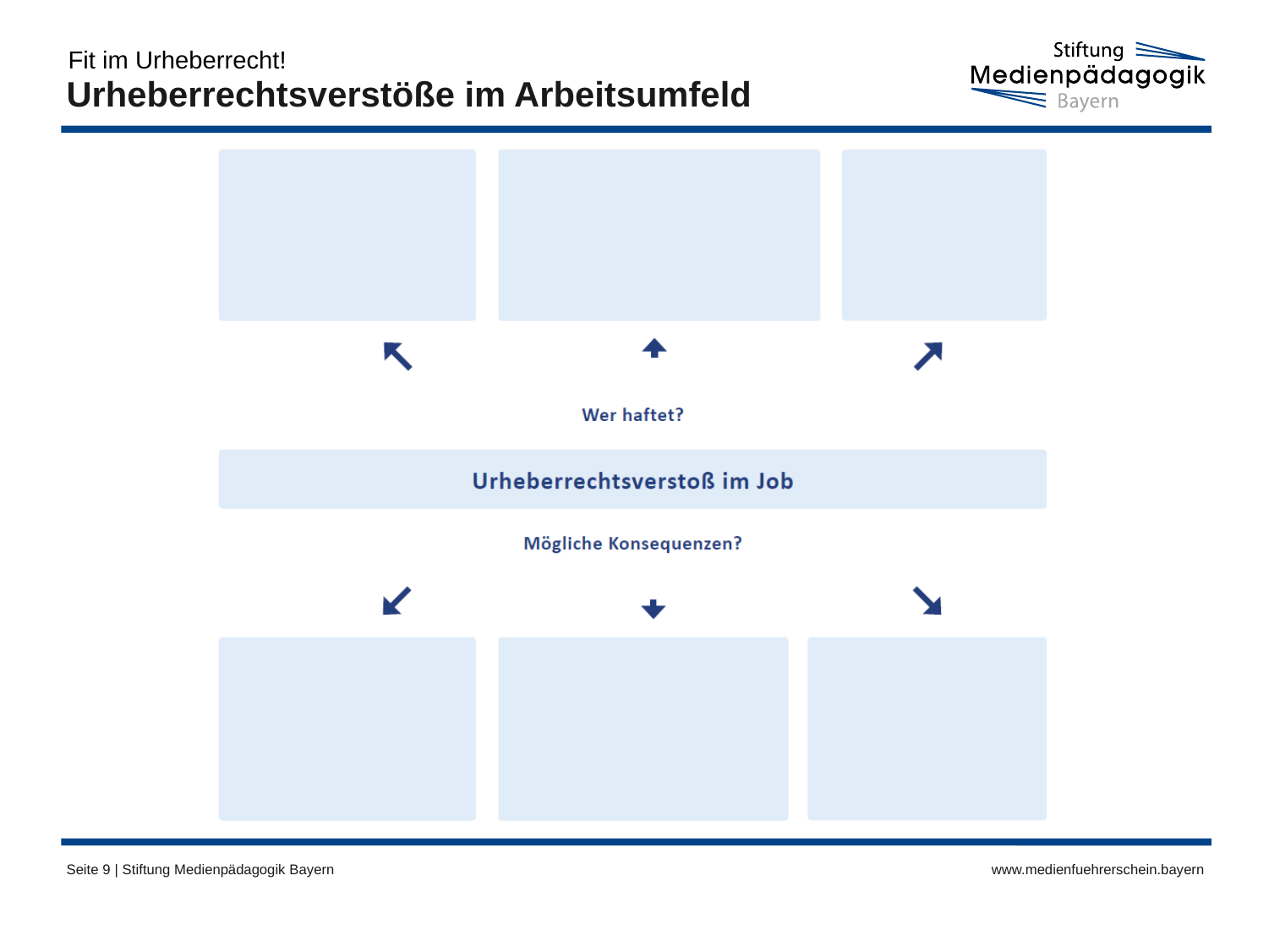

Fit im Urheberrecht!
# Urheberrechtsverstöße im Arbeitsumfeld